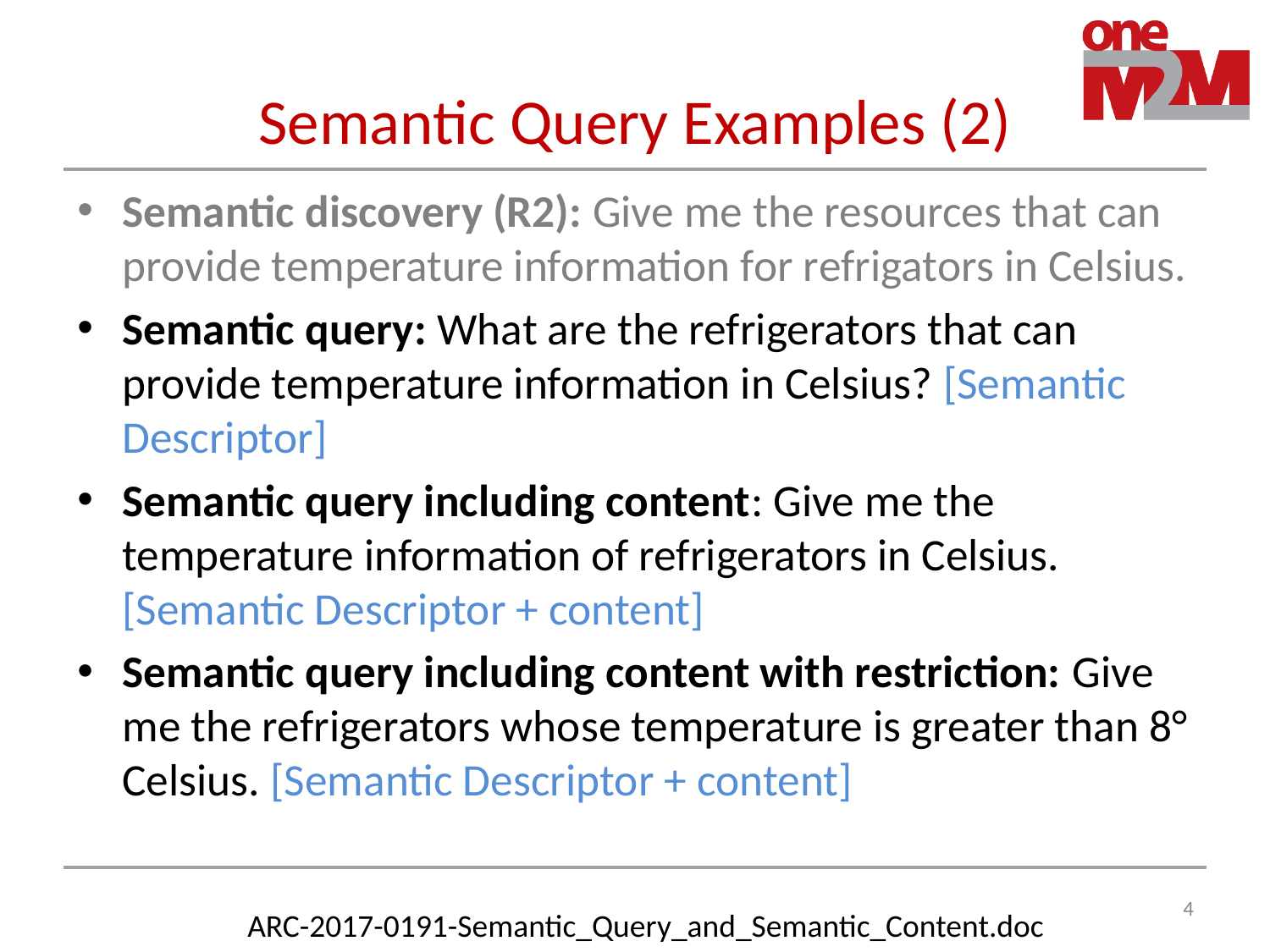

Semantic Query Examples (2)
Semantic discovery (R2): Give me the resources that can provide temperature information for refrigators in Celsius.
Semantic query: What are the refrigerators that can provide temperature information in Celsius? [Semantic Descriptor]
Semantic query including content: Give me the temperature information of refrigerators in Celsius. [Semantic Descriptor + content]
Semantic query including content with restriction: Give me the refrigerators whose temperature is greater than 8° Celsius. [Semantic Descriptor + content]
4
ARC-2017-0191-Semantic_Query_and_Semantic_Content.doc